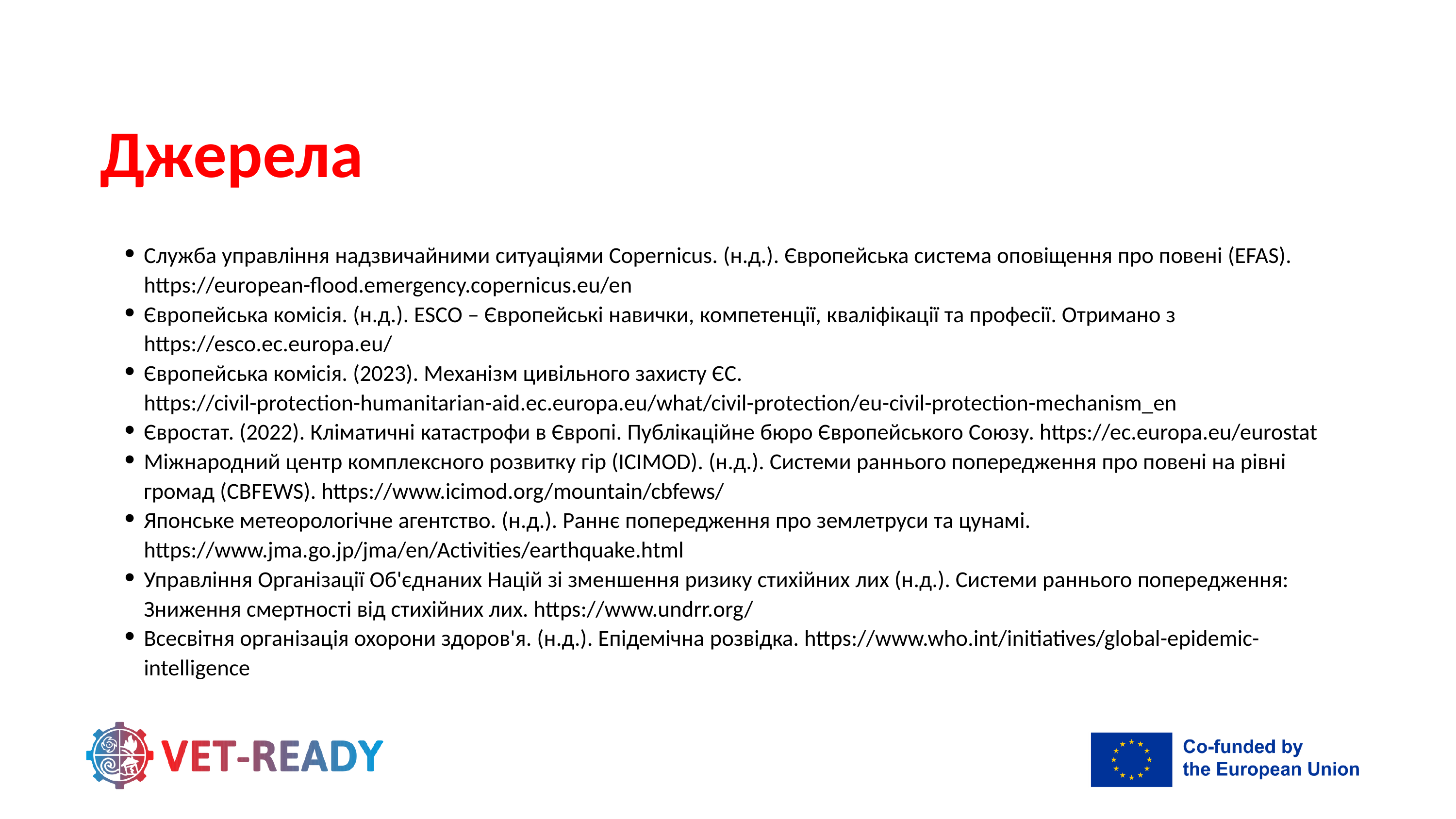

Джерела
Служба управління надзвичайними ситуаціями Copernicus. (н.д.). Європейська система оповіщення про повені (EFAS). https://european-flood.emergency.copernicus.eu/en
Європейська комісія. (н.д.). ESCO – Європейські навички, компетенції, кваліфікації та професії. Отримано з https://esco.ec.europa.eu/
Європейська комісія. (2023). Механізм цивільного захисту ЄС. https://civil-protection-humanitarian-aid.ec.europa.eu/what/civil-protection/eu-civil-protection-mechanism_en
Євростат. (2022). Кліматичні катастрофи в Європі. Публікаційне бюро Європейського Союзу. https://ec.europa.eu/eurostat
Міжнародний центр комплексного розвитку гір (ICIMOD). (н.д.). Системи раннього попередження про повені на рівні громад (CBFEWS). https://www.icimod.org/mountain/cbfews/
Японське метеорологічне агентство. (н.д.). Раннє попередження про землетруси та цунамі. https://www.jma.go.jp/jma/en/Activities/earthquake.html
Управління Організації Об'єднаних Націй зі зменшення ризику стихійних лих (н.д.). Системи раннього попередження: Зниження смертності від стихійних лих. https://www.undrr.org/
Всесвітня організація охорони здоров'я. (н.д.). Епідемічна розвідка. https://www.who.int/initiatives/global-epidemic-intelligence